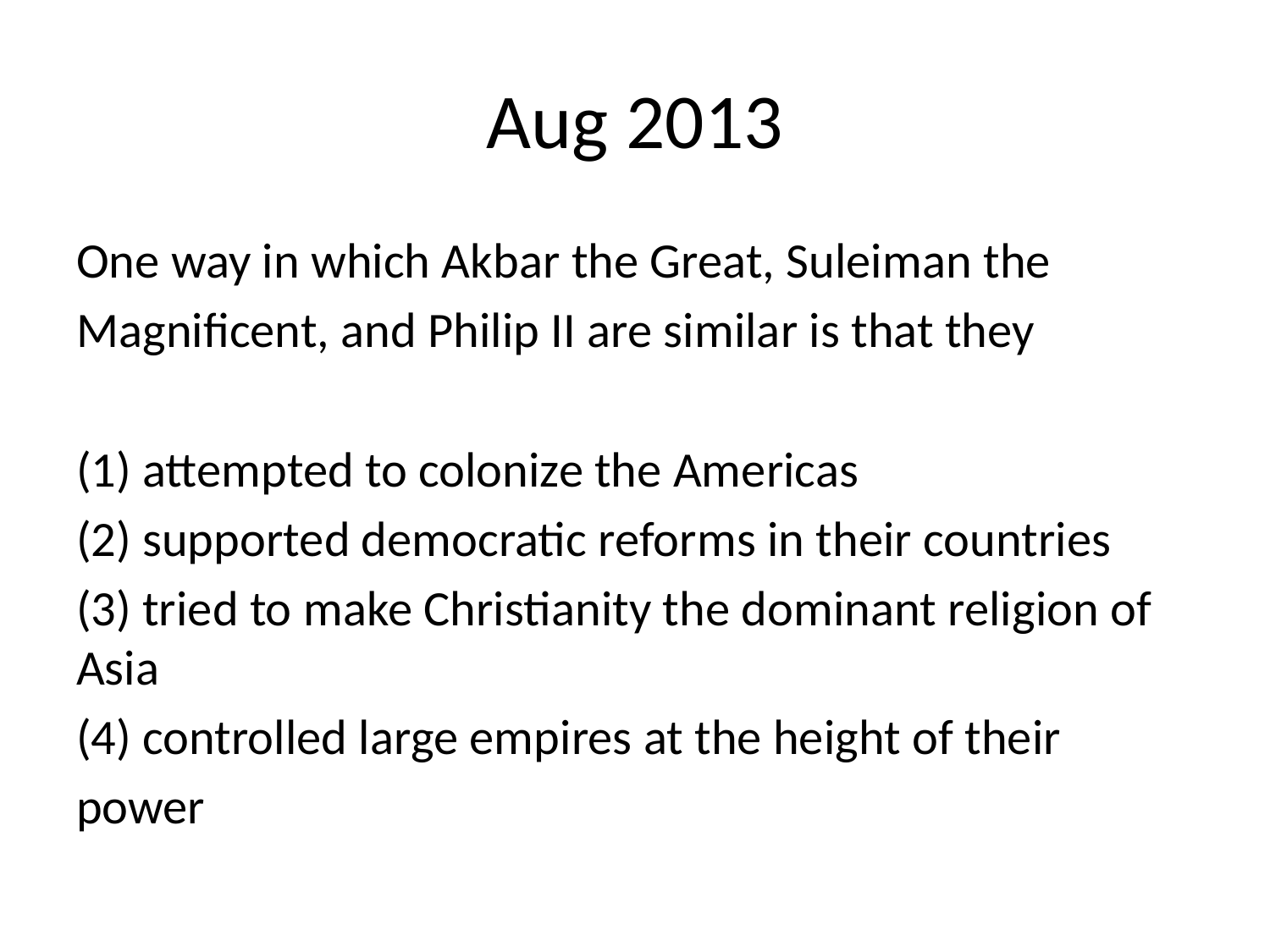

# Aug 2013
One way in which Akbar the Great, Suleiman the
Magnificent, and Philip II are similar is that they

(1) attempted to colonize the Americas
(2) supported democratic reforms in their countries
(3) tried to make Christianity the dominant religion of Asia
(4) controlled large empires at the height of their
power